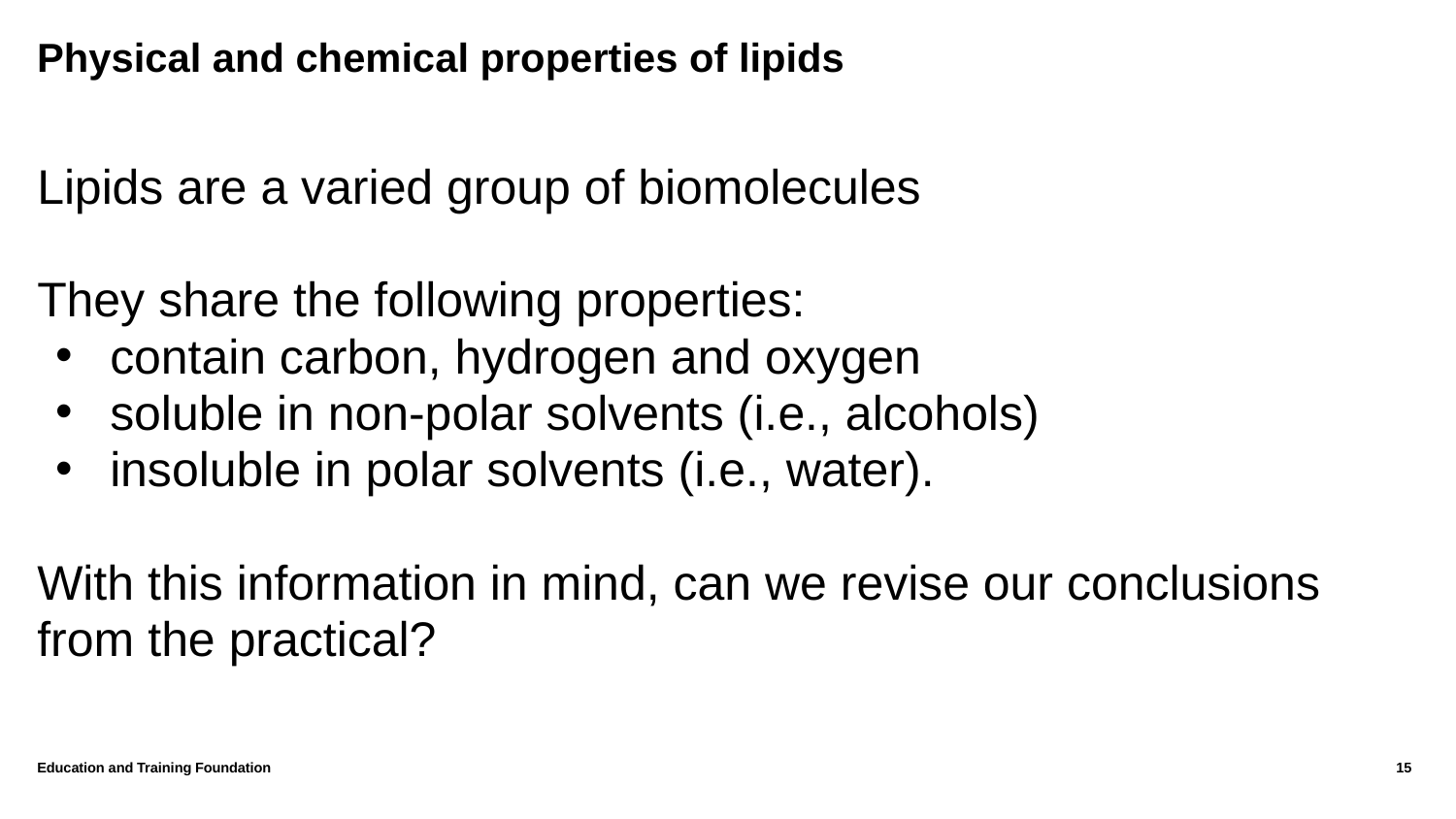

# Physical and chemical properties of lipids
Lipids are a varied group of biomolecules

They share the following properties:
contain carbon, hydrogen and oxygen
soluble in non-polar solvents (i.e., alcohols)
insoluble in polar solvents (i.e., water).

With this information in mind, can we revise our conclusions from the practical?

Education and Training Foundation
15